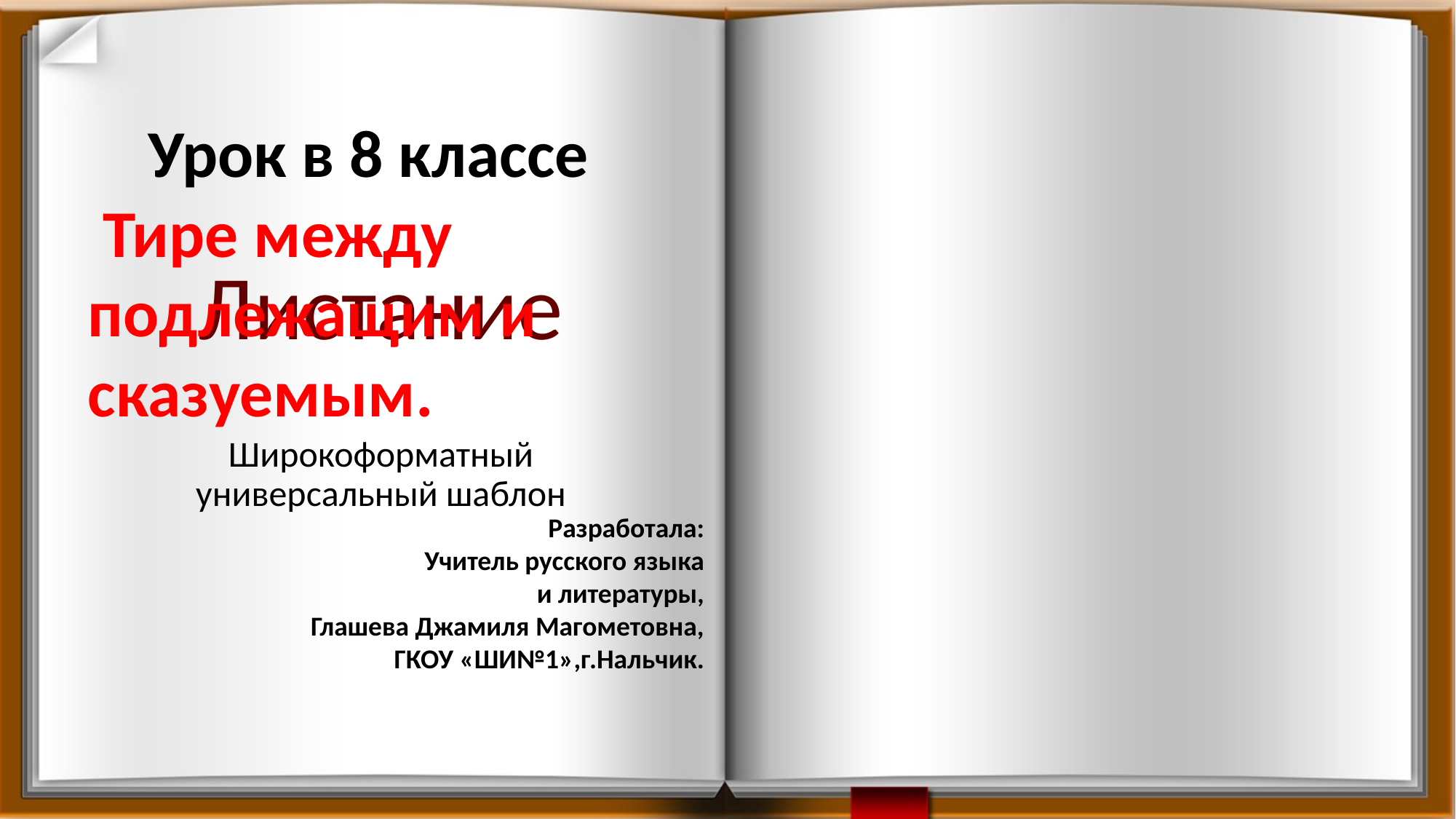

# Листание

    Урок в 8 классе
 Тире между подлежащим и сказуемым.

Разработала:
Учитель русского языка
 и литературы,
Глашева Джамиля Магометовна,
ГКОУ «ШИ№1»,г.Нальчик.

Широкоформатный универсальный шаблон